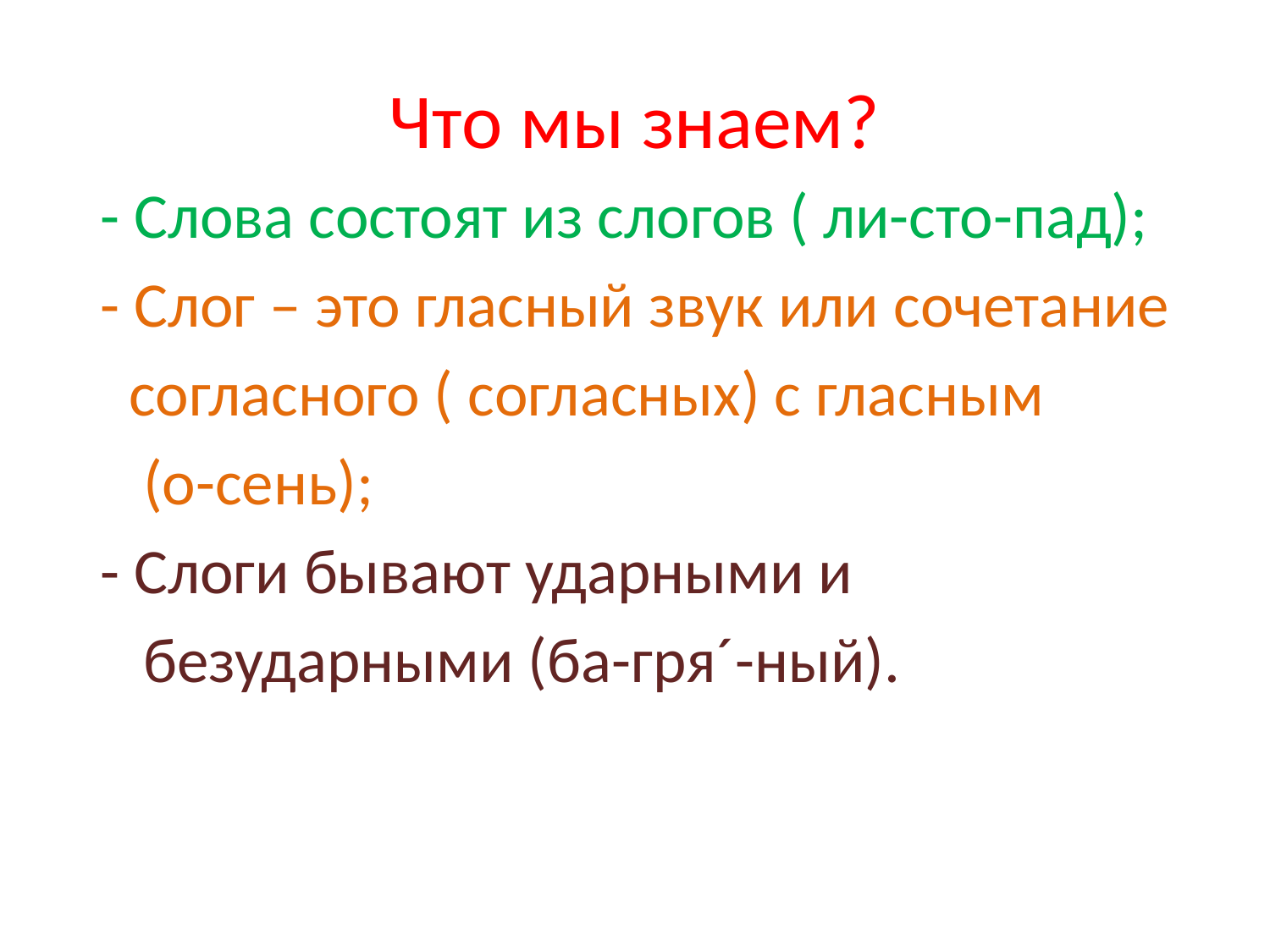

# Что мы знаем?
    - Слова состоят из слогов ( ли-сто-пад);
    - Слог – это гласный звук или сочетание
      согласного ( согласных) с гласным
       (о-сень);
    - Слоги бывают ударными и
       безударными (ба-гря´-ный).